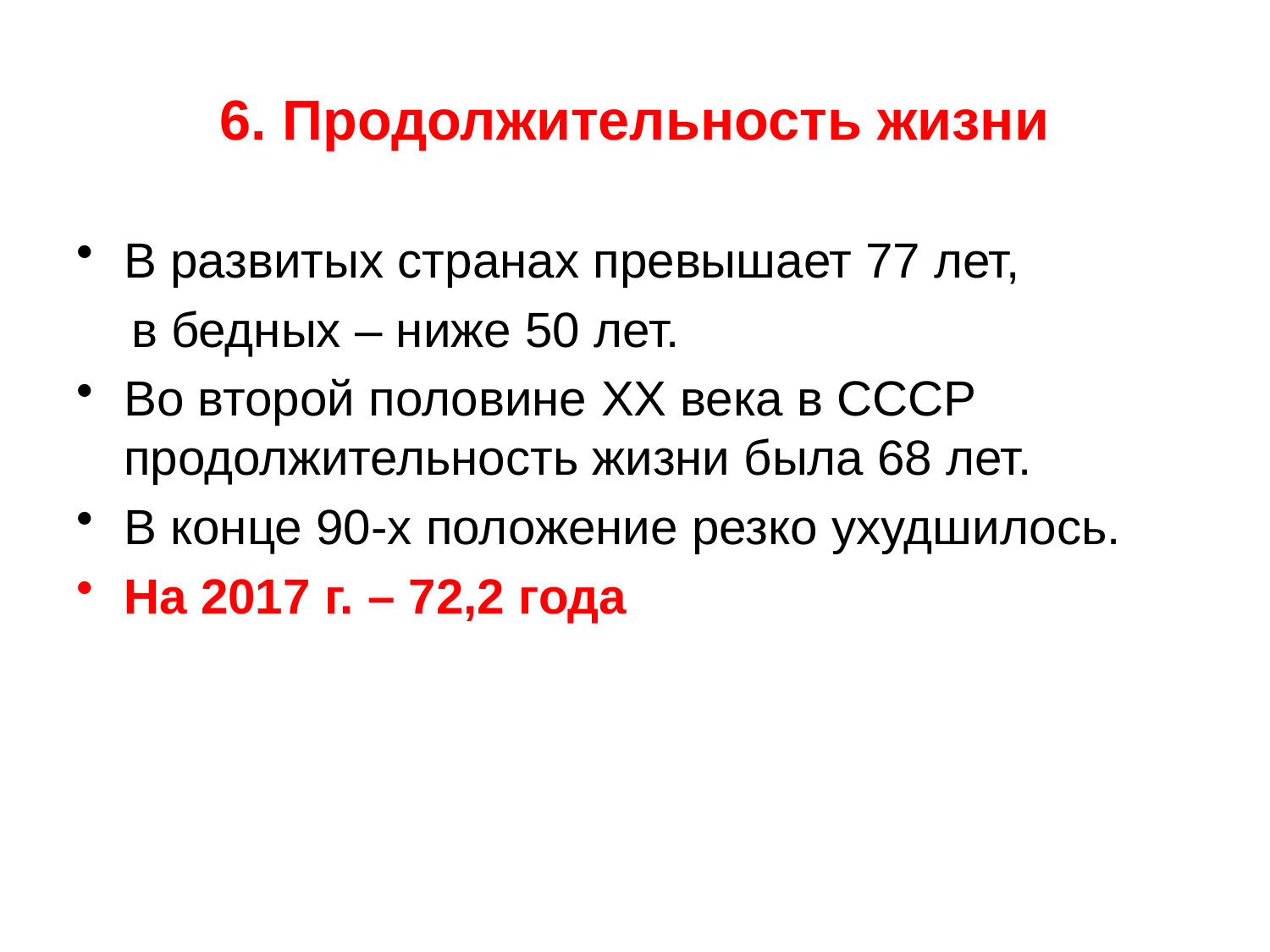

# 6. Продолжительность жизни
В развитых странах превышает 77 лет,
    в бедных – ниже 50 лет.
Во второй половине XX века в СССР продолжительность жизни была 68 лет.
В конце 90-х положение резко ухудшилось.
На 2017 г. – 72,2 года